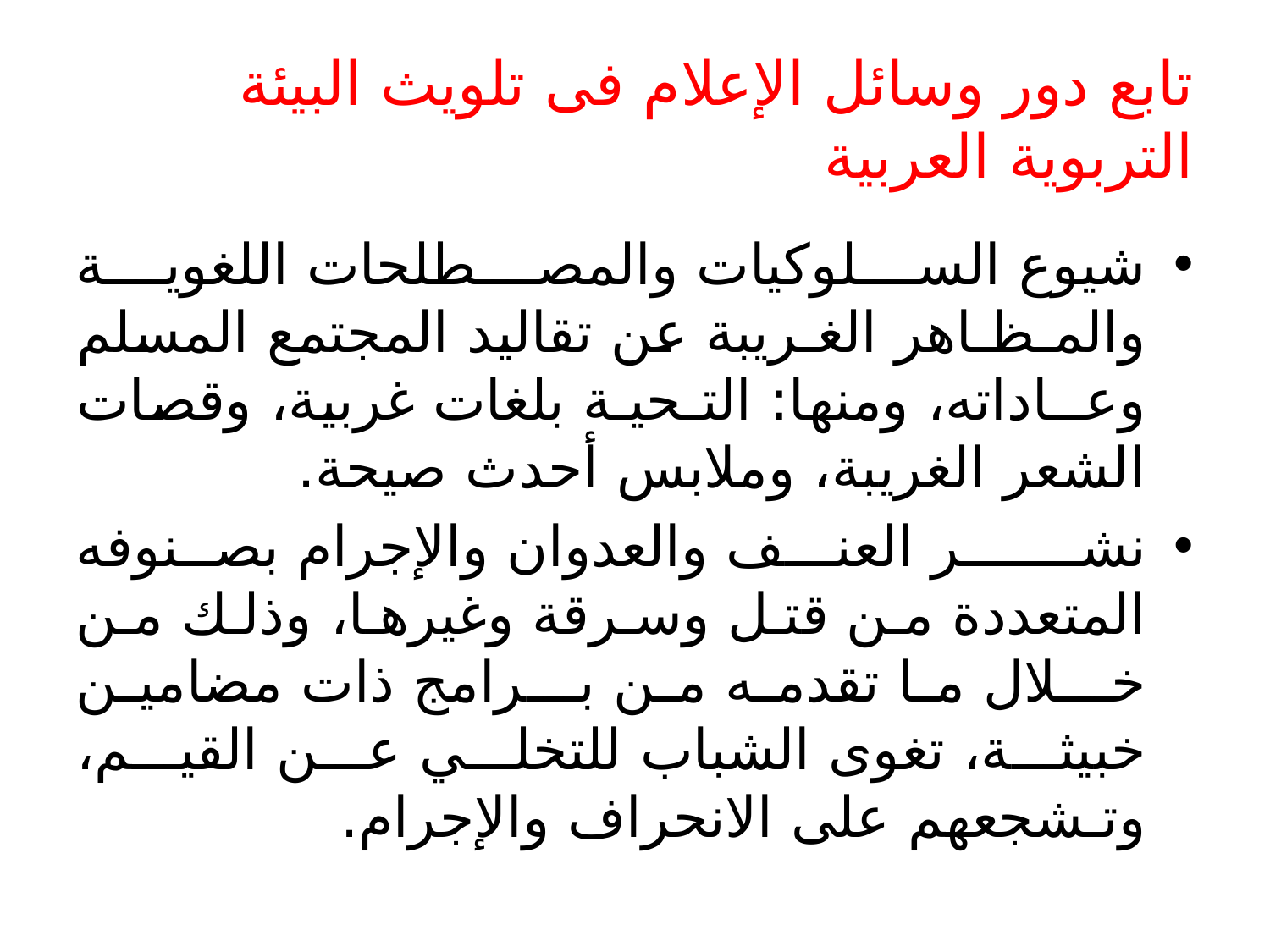

# تابع دور وسائل الإعلام فى تلويث البيئة التربوية العربية
شيوع السلوكيات والمصطلحات اللغوية والمـظـاهر الغـريبة عن تقاليد المجتمع المسلم وعــاداته، ومنها: التـحيـة بلغات غربية، وقصات الشعر الغريبة، وملابس أحدث صيحة.
نشـــــر العنـف والعدوان والإجرام بصنوفه المتعددة من قتل وسرقة وغيرها، وذلك من خــلال ما تقدمه من بــرامج ذات مضامين خبيثة، تغوى الشباب للتخلي عن القيم، وتـشجعهم على الانحراف والإجرام.